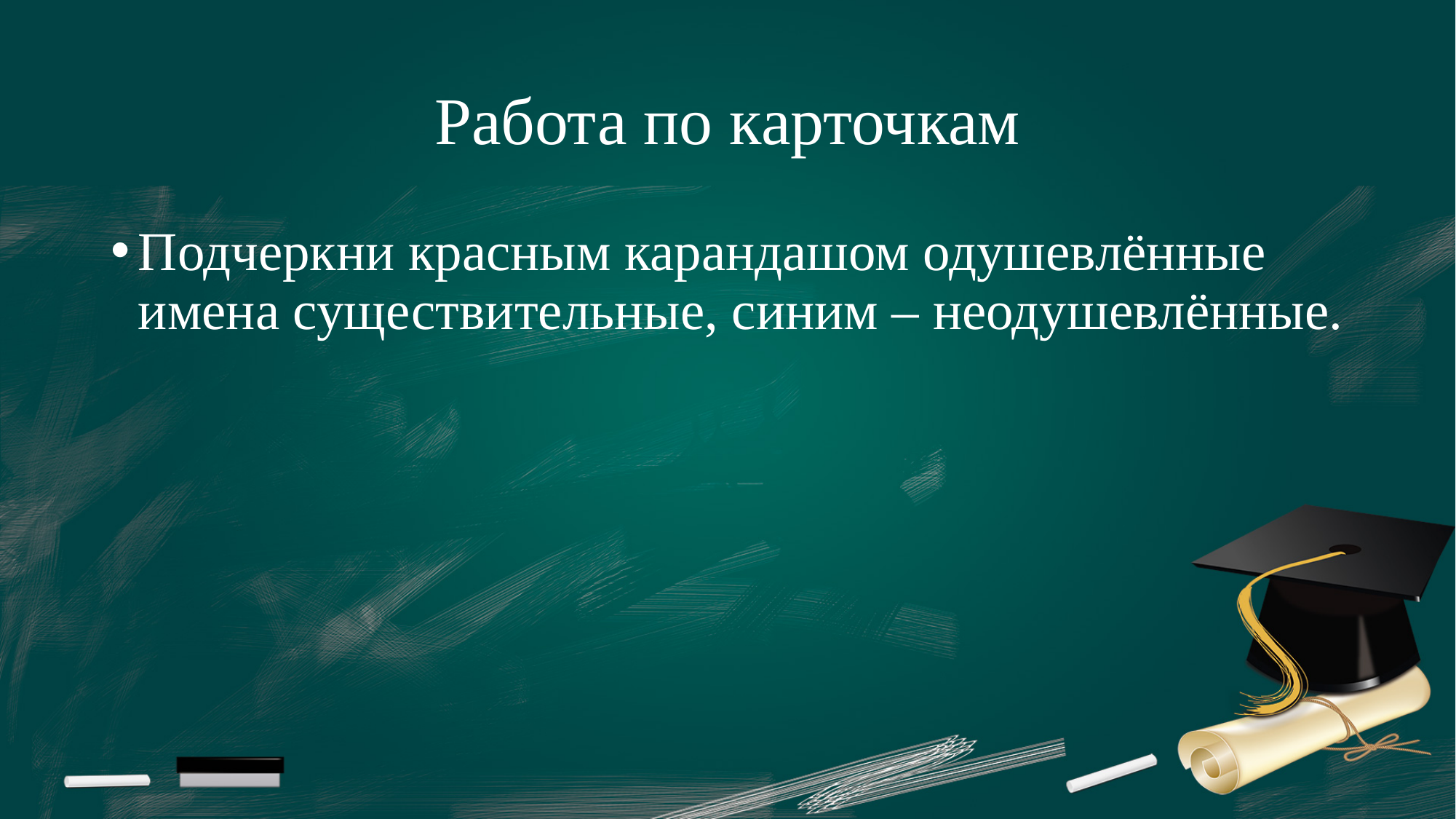

# Работа по карточкам
Подчеркни красным карандашом одушевлённые имена существительные, синим – неодушевлённые.